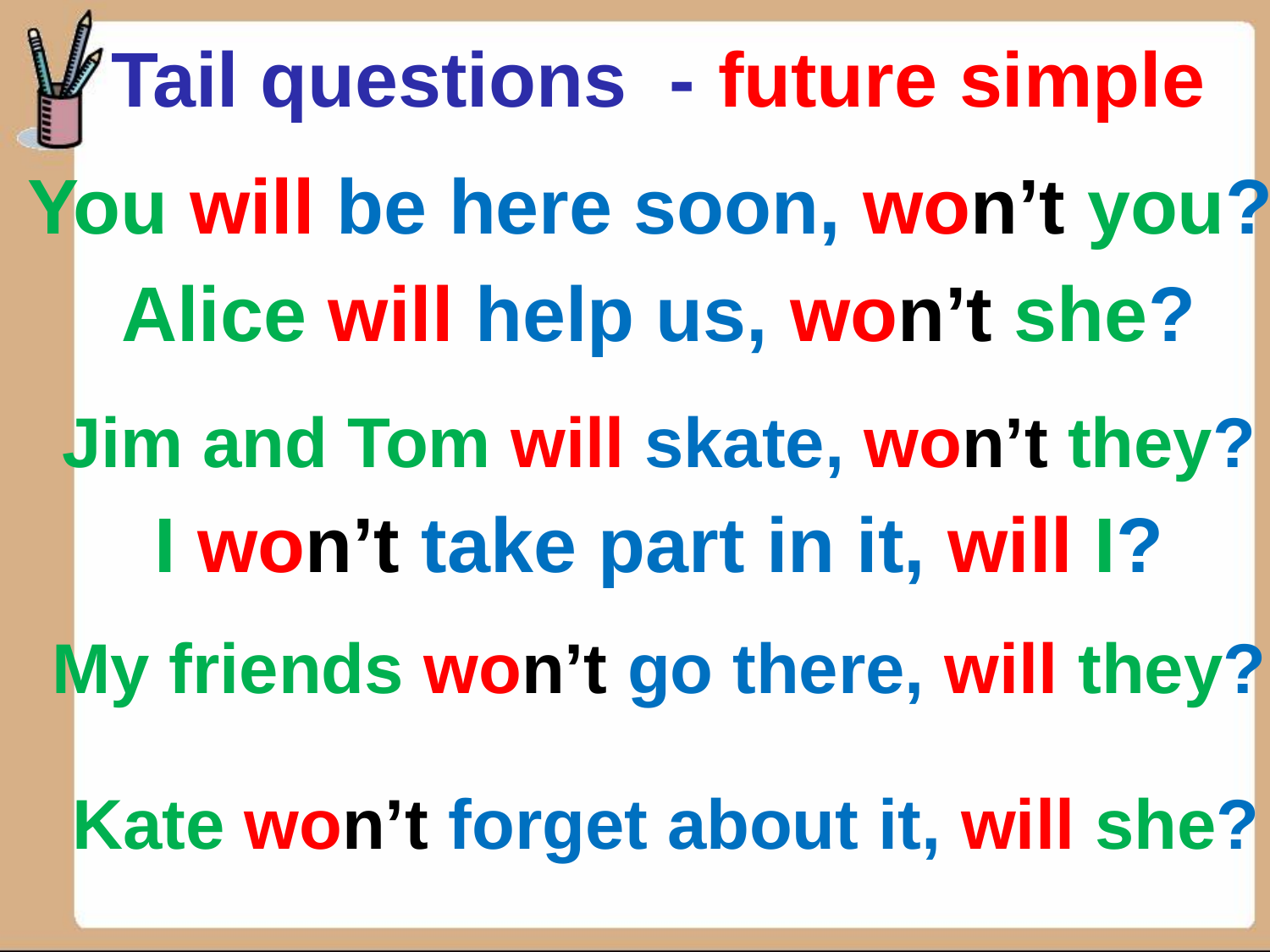

Tail questions  - future simple
You will be here soon, won’t you?
Alice will help us, won’t she?
Jim and Tom will skate, won’t they?
I won’t take part in it, will I?
My friends won’t go there, will they?
Kate won’t forget about it, will she?